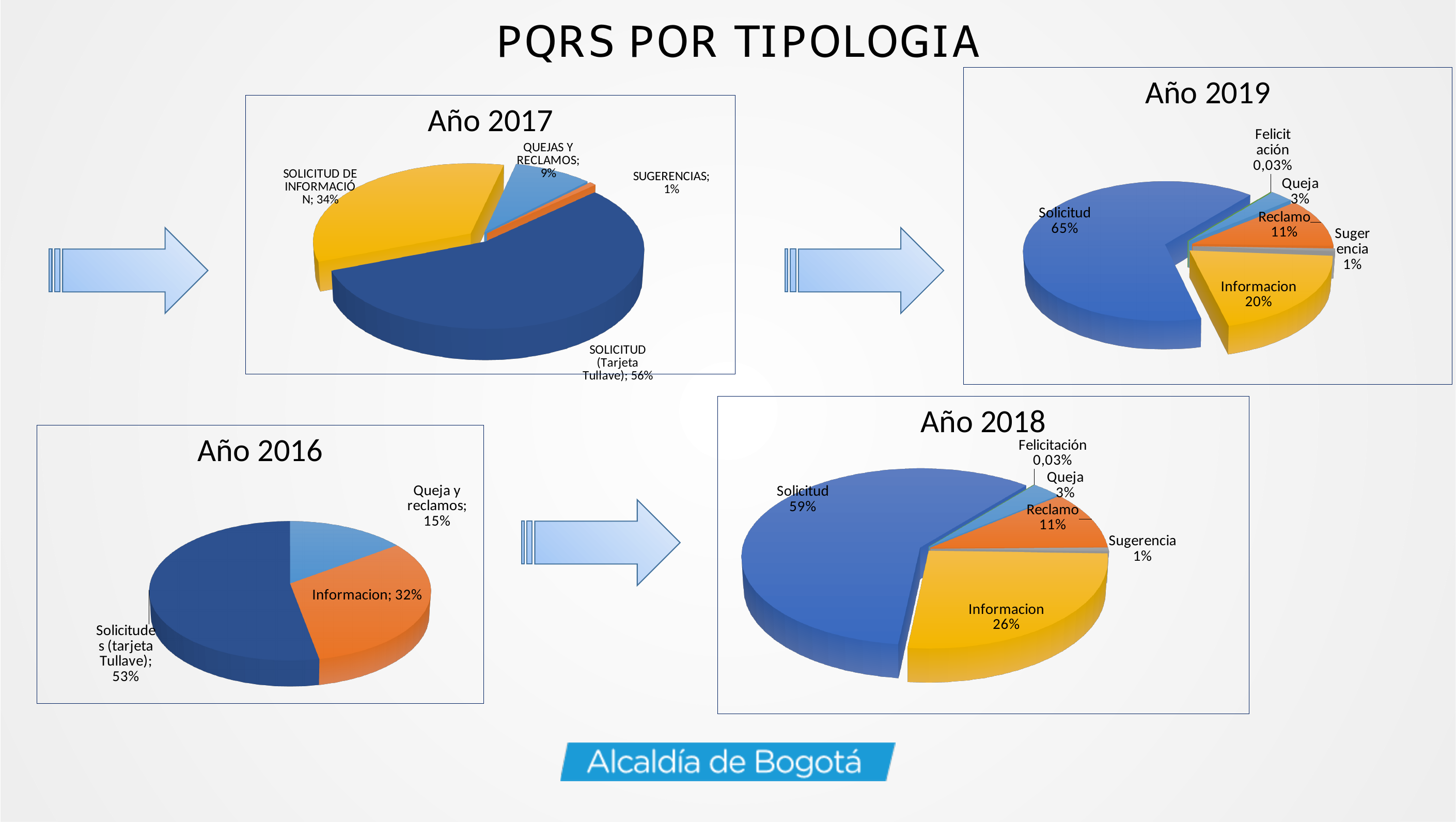

PQRS POR TIPOLOGIA

[unsupported chart]

Año 2019

Año 2017

[unsupported chart]

Año 2018

Año 2016

[unsupported chart]

[unsupported chart]